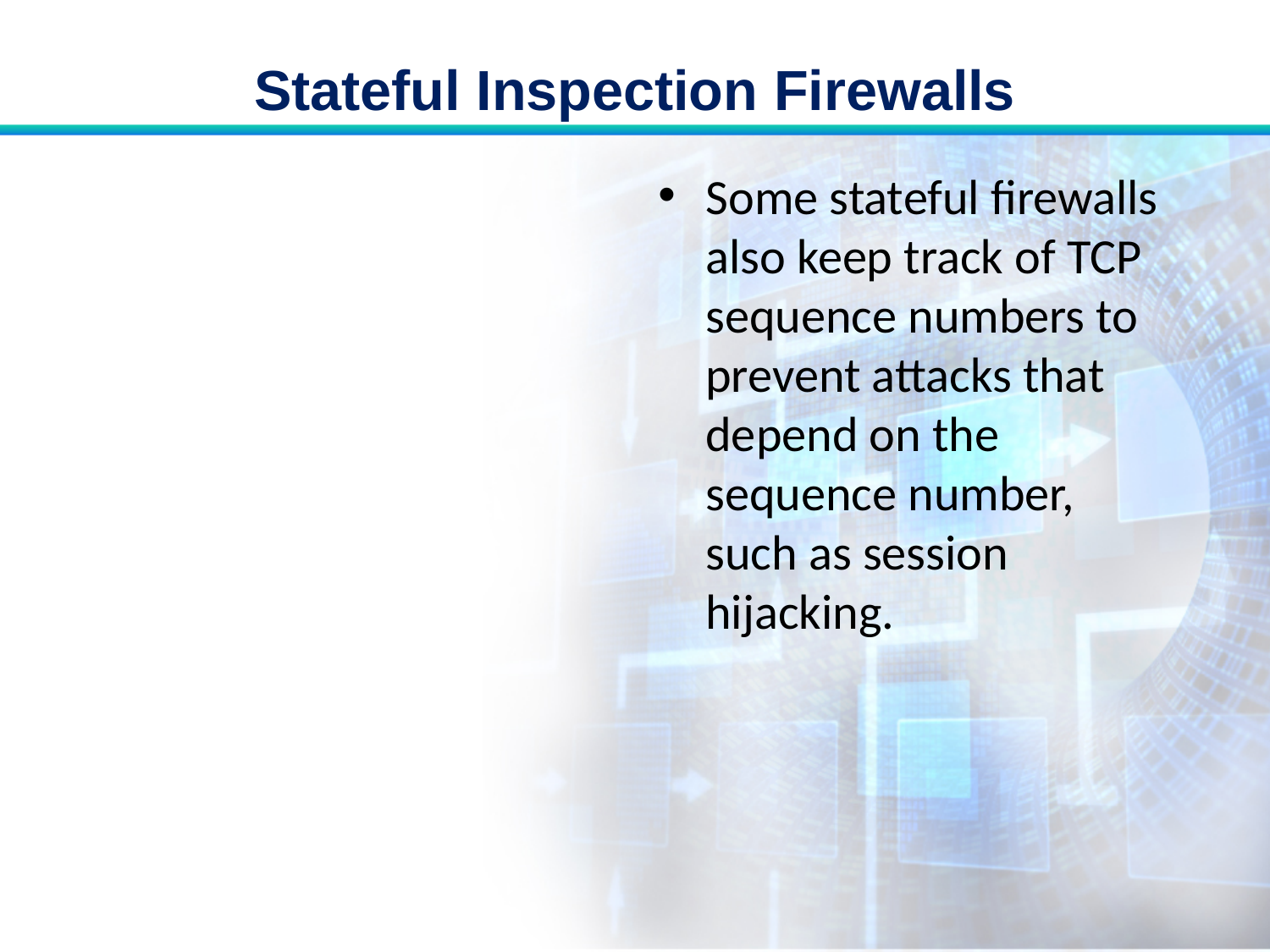

# Stateful Inspection Firewalls
Some stateful firewalls also keep track of TCP sequence numbers to prevent attacks that depend on the sequence number, such as session hijacking.